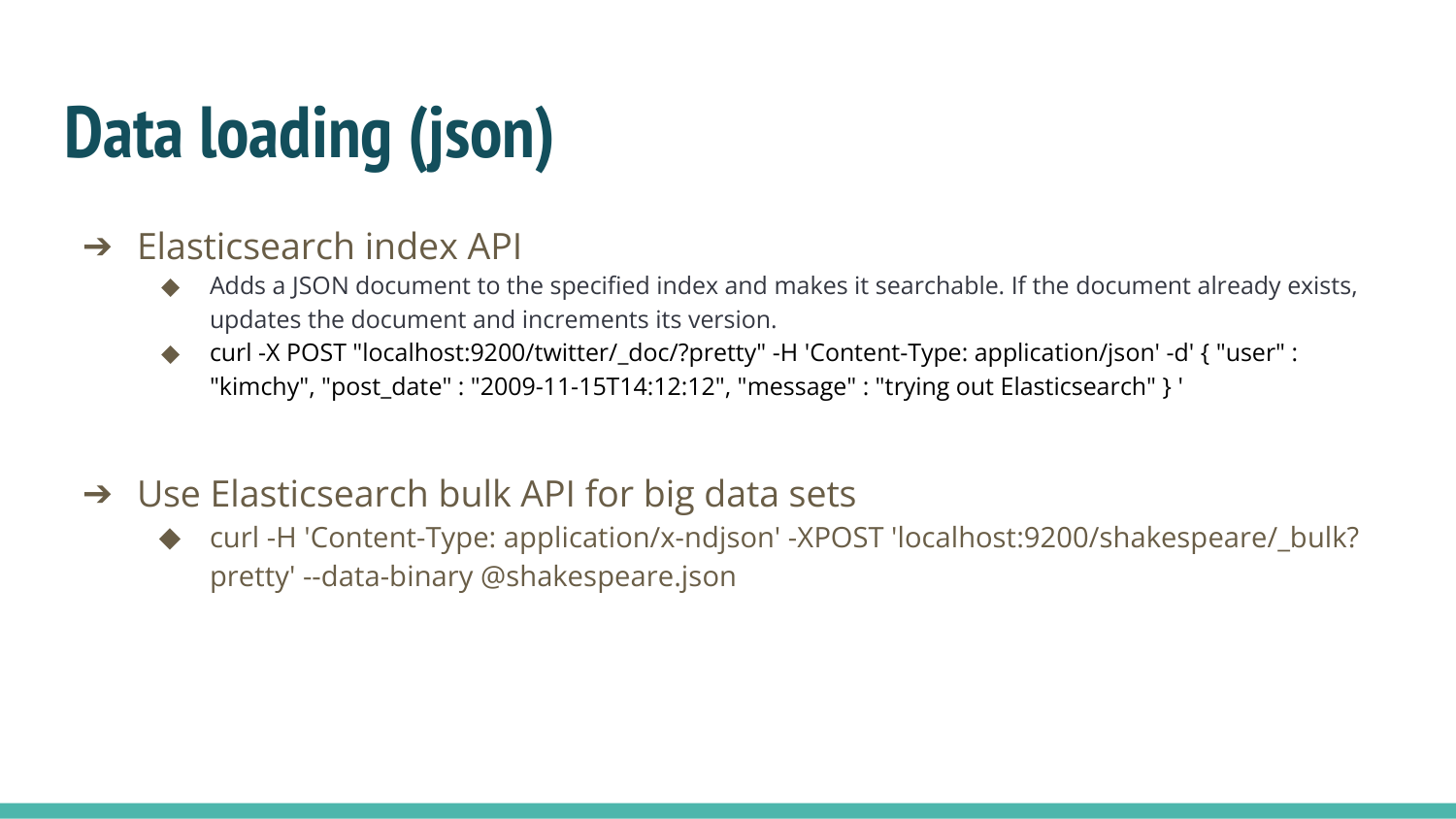

# Data loading (json)
Elasticsearch index API
Adds a JSON document to the specified index and makes it searchable. If the document already exists, updates the document and increments its version.
curl -X POST "localhost:9200/twitter/_doc/?pretty" -H 'Content-Type: application/json' -d' { "user" : "kimchy", "post_date" : "2009-11-15T14:12:12", "message" : "trying out Elasticsearch" } '

Use Elasticsearch bulk API for big data sets
curl -H 'Content-Type: application/x-ndjson' -XPOST 'localhost:9200/shakespeare/_bulk?pretty' --data-binary @shakespeare.json